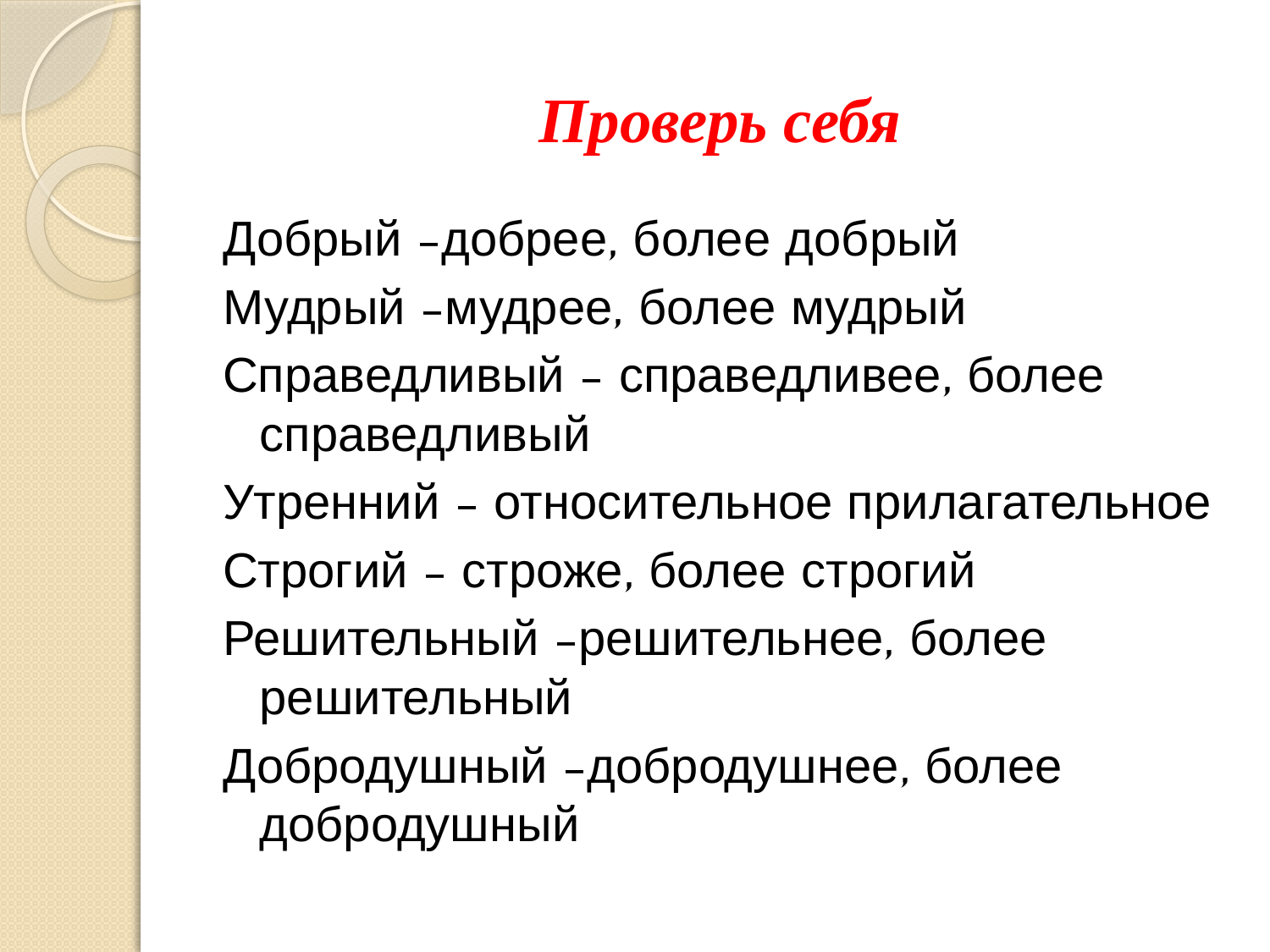

# Проверь себя
Добрый –добрее, более добрый
Мудрый –мудрее, более мудрый
Справедливый – справедливее, более справедливый
Утренний – относительное прилагательное
Строгий – строже, более строгий
Решительный –решительнее, более решительный
Добродушный –добродушнее, более добродушный